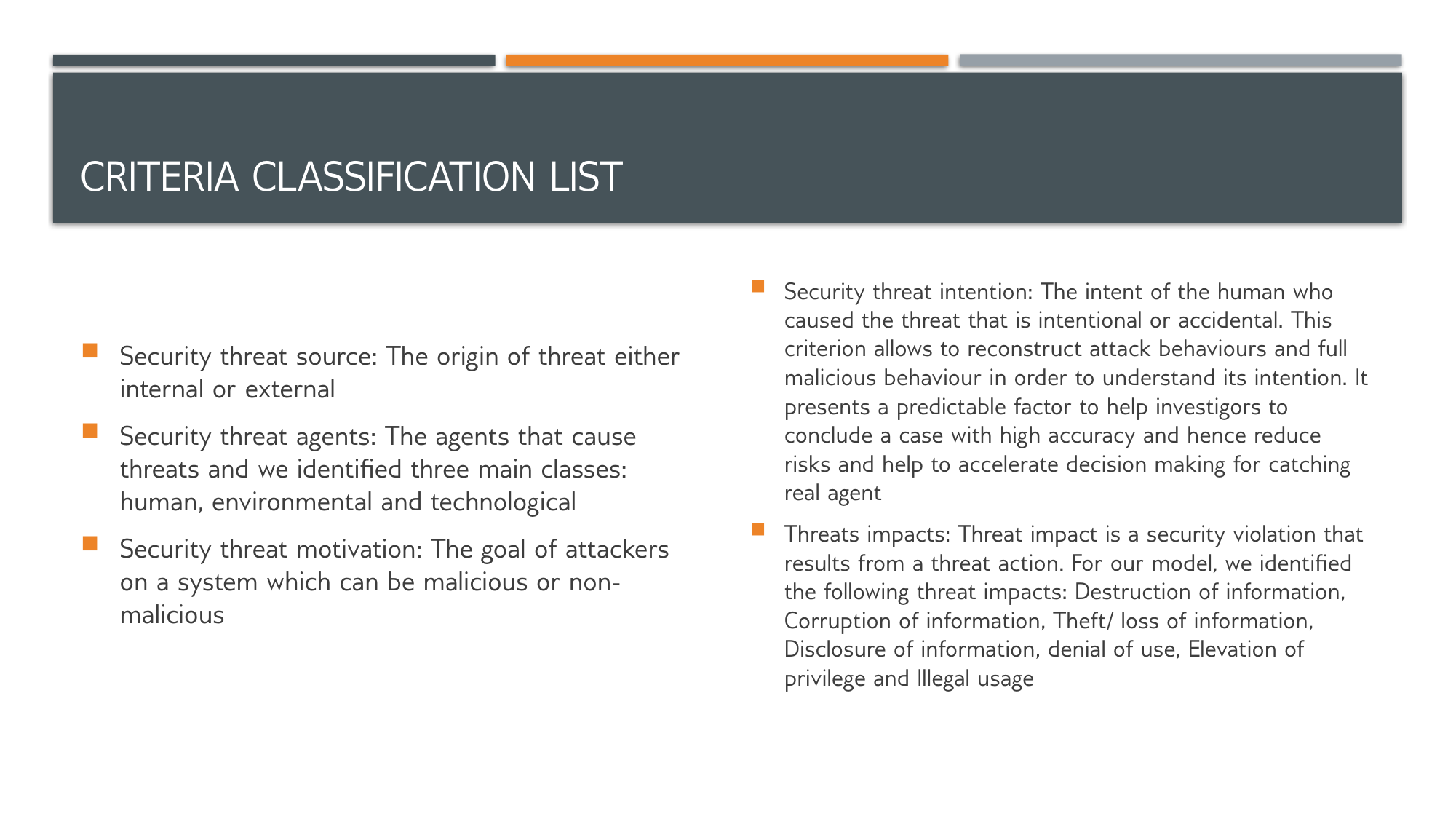

# criteria classification list
Security threat source: The origin of threat either internal or external
Security threat agents: The agents that cause threats and we identified three main classes: human, environmental and technological
Security threat motivation: The goal of attackers on a system which can be malicious or non-malicious
Security threat intention: The intent of the human who caused the threat that is intentional or accidental. This criterion allows to reconstruct attack behaviours and full malicious behaviour in order to understand its intention. It presents a predictable factor to help investigors to conclude a case with high accuracy and hence reduce risks and help to accelerate decision making for catching real agent
Threats impacts: Threat impact is a security violation that results from a threat action. For our model, we identified the following threat impacts: Destruction of information, Corruption of information, Theft/ loss of information, Disclosure of information, denial of use, Elevation of privilege and Illegal usage